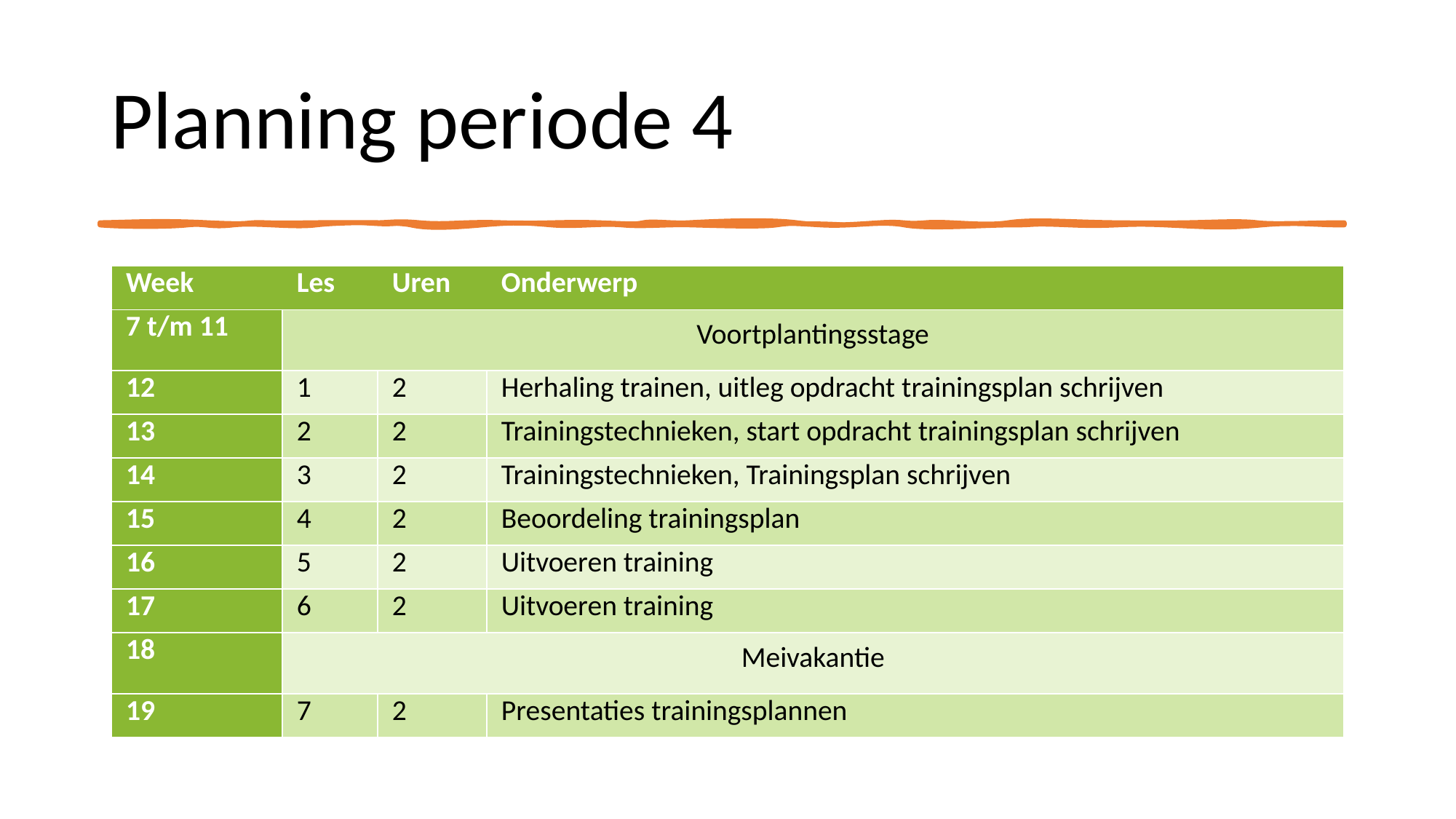

# Planning periode 4

| Week | Les | Uren | Onderwerp |
| --- | --- | --- | --- |
| 7 t/m 11 | Voortplantingsstage |  |  |
| 12 | 1 | 2 | Herhaling trainen, uitleg opdracht trainingsplan schrijven |
| 13 | 2 | 2 | Trainingstechnieken, start opdracht trainingsplan schrijven |
| 14 | 3 | 2 | Trainingstechnieken, Trainingsplan schrijven |
| 15 | 4 | 2 | Beoordeling trainingsplan |
| 16 | 5 | 2 | Uitvoeren training |
| 17 | 6 | 2 | Uitvoeren training |
| 18 | Meivakantie |  |  |
| 19 | 7 | 2 | Presentaties trainingsplannen |